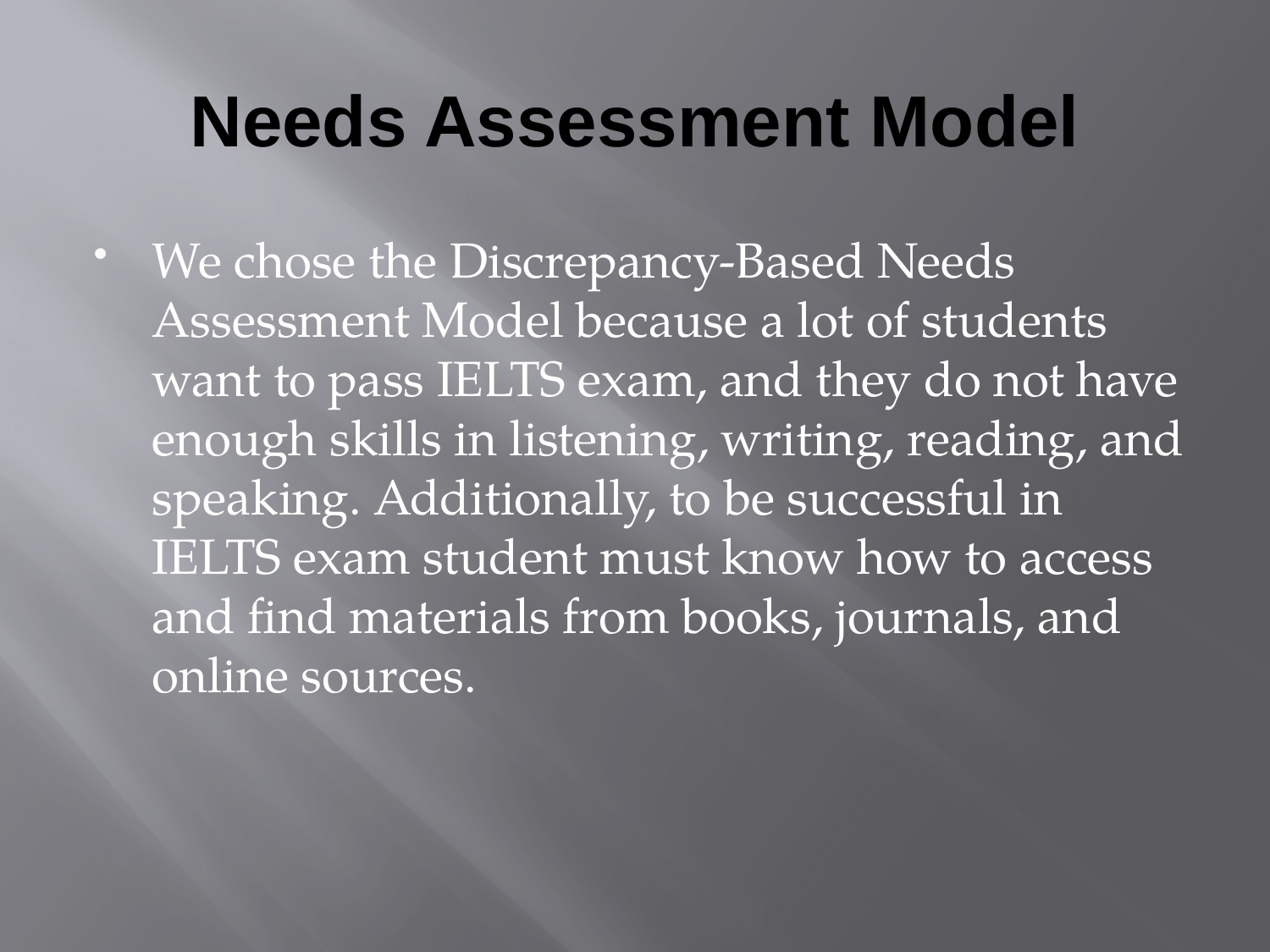

# Needs Assessment Model
We chose the Discrepancy-Based Needs Assessment Model because a lot of students want to pass IELTS exam, and they do not have enough skills in listening, writing, reading, and speaking. Additionally, to be successful in IELTS exam student must know how to access and find materials from books, journals, and online sources.